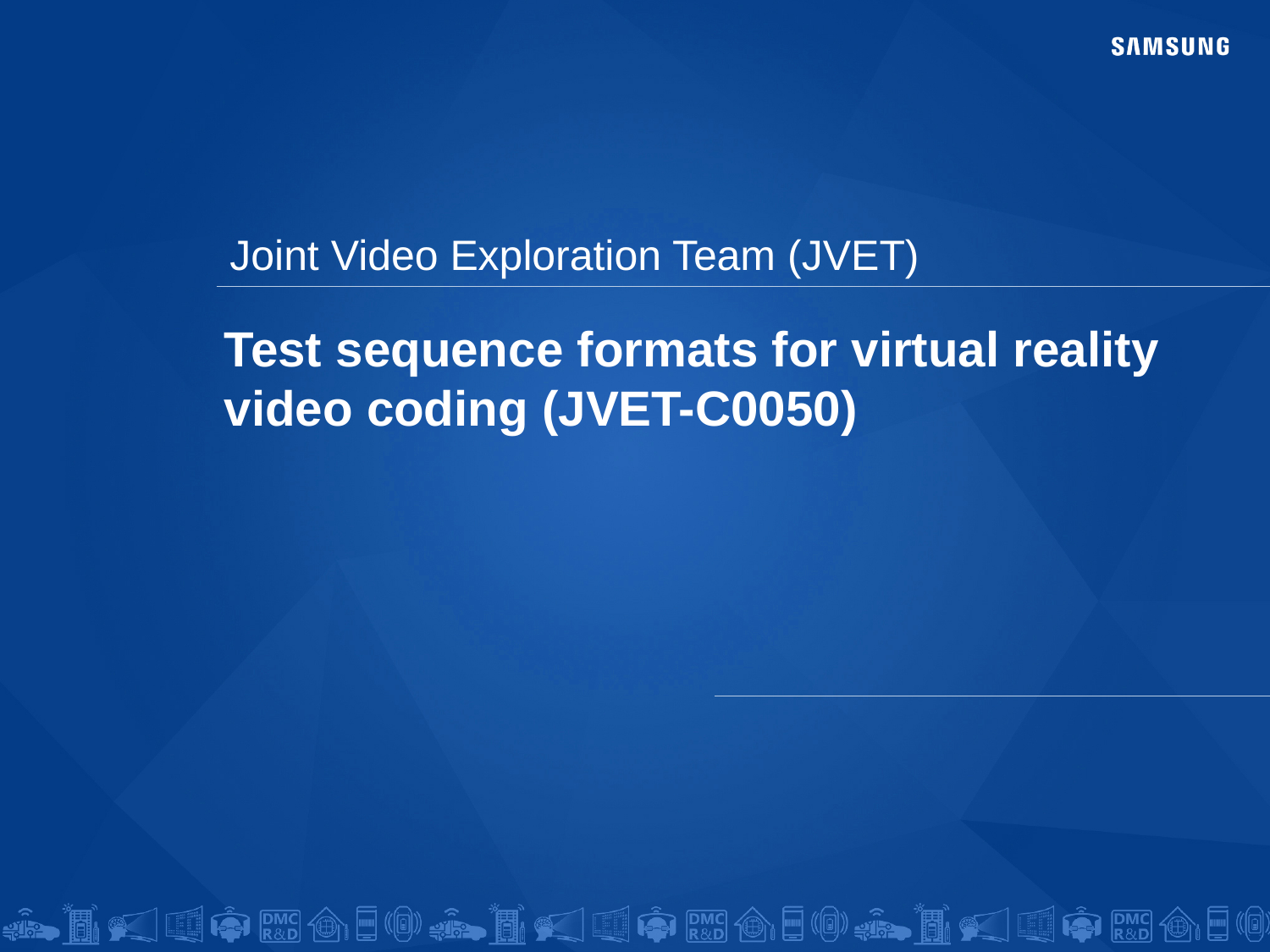

Joint Video Exploration Team (JVET)
# Test sequence formats for virtual reality video coding (JVET-C0050)
May 29, 2016
DMC R&D Center
Kwang Pyo Choi, Z. Vladyslav,
M. Choi, E. Alshina